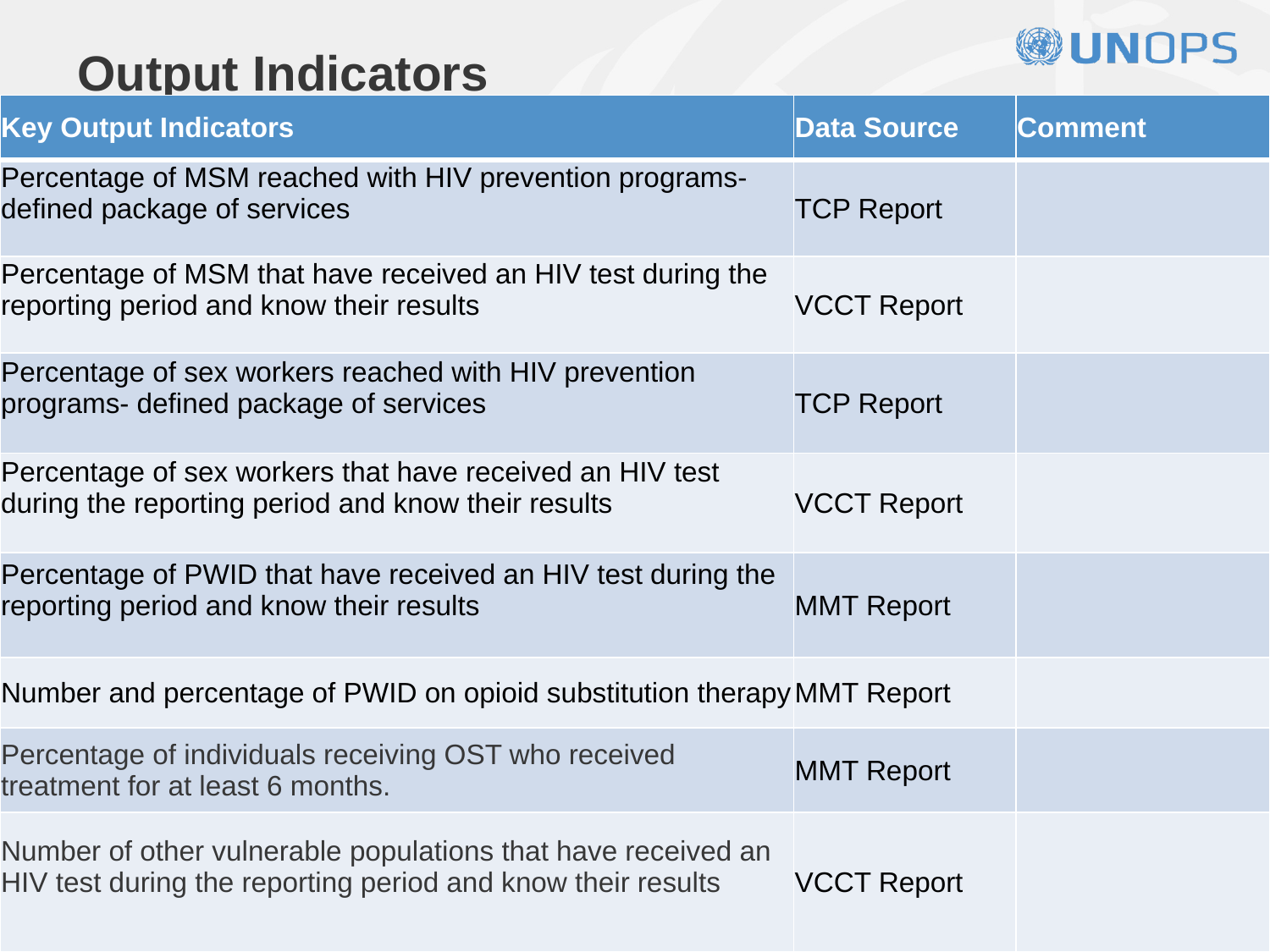

# Output Indicators
| Key Output Indicators | Data Source | Comment |
| --- | --- | --- |
| Percentage of MSM reached with HIV prevention programs- defined package of services | TCP Report |  |
| Percentage of MSM that have received an HIV test during the reporting period and know their results | VCCT Report |  |
| Percentage of sex workers reached with HIV prevention programs- defined package of services | TCP Report |  |
| Percentage of sex workers that have received an HIV test during the reporting period and know their results | VCCT Report |  |
| Percentage of PWID that have received an HIV test during the reporting period and know their results | MMT Report |  |
| Number and percentage of PWID on opioid substitution therapy | MMT Report |  |
| Percentage of individuals receiving OST who received treatment for at least 6 months. | MMT Report |  |
| Number of other vulnerable populations that have received an HIV test during the reporting period and know their results | VCCT Report |  |